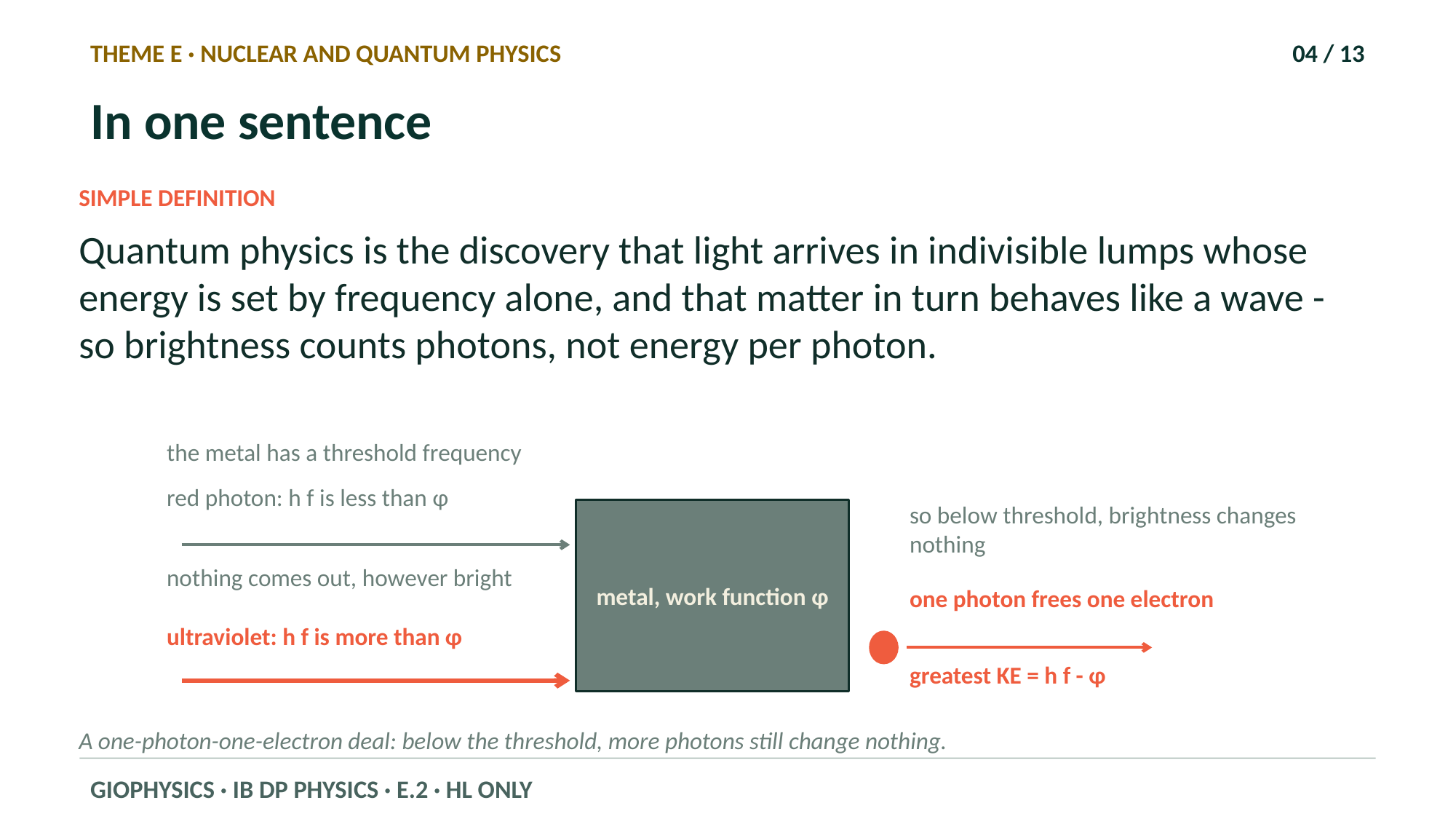

THEME E · NUCLEAR AND QUANTUM PHYSICS
04 / 13
In one sentence
SIMPLE DEFINITION
Quantum physics is the discovery that light arrives in indivisible lumps whose energy is set by frequency alone, and that matter in turn behaves like a wave - so brightness counts photons, not energy per photon.
the metal has a threshold frequency
red photon: h f is less than φ
metal, work function φ
so below threshold, brightness changes nothing
nothing comes out, however bright
one photon frees one electron
ultraviolet: h f is more than φ

greatest KE = h f - φ
A one-photon-one-electron deal: below the threshold, more photons still change nothing.

GIOPHYSICS · IB DP PHYSICS · E.2 · HL ONLY